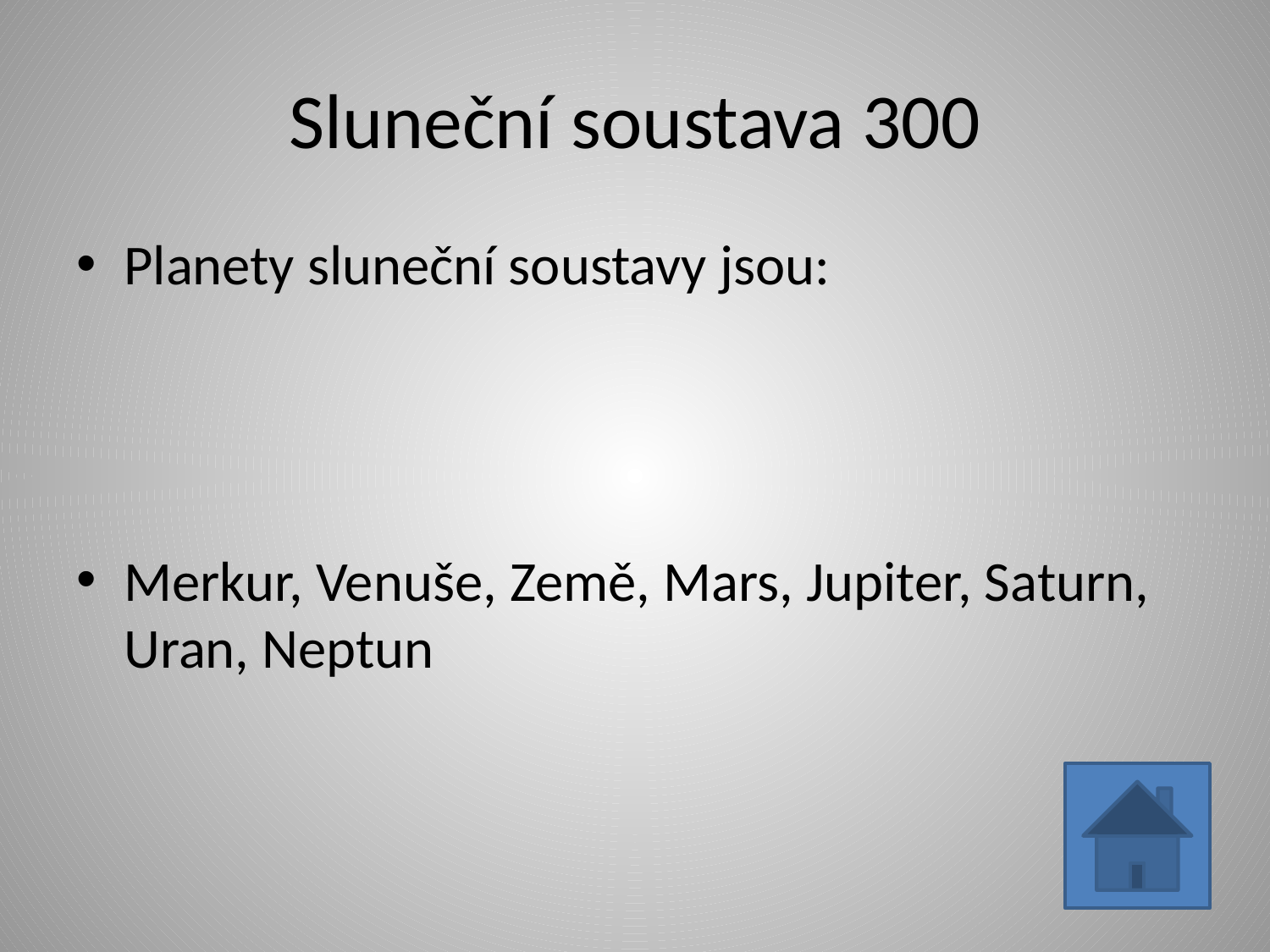

# Sluneční soustava 300
Planety sluneční soustavy jsou:

Merkur, Venuše, Země, Mars, Jupiter, Saturn, Uran, Neptun